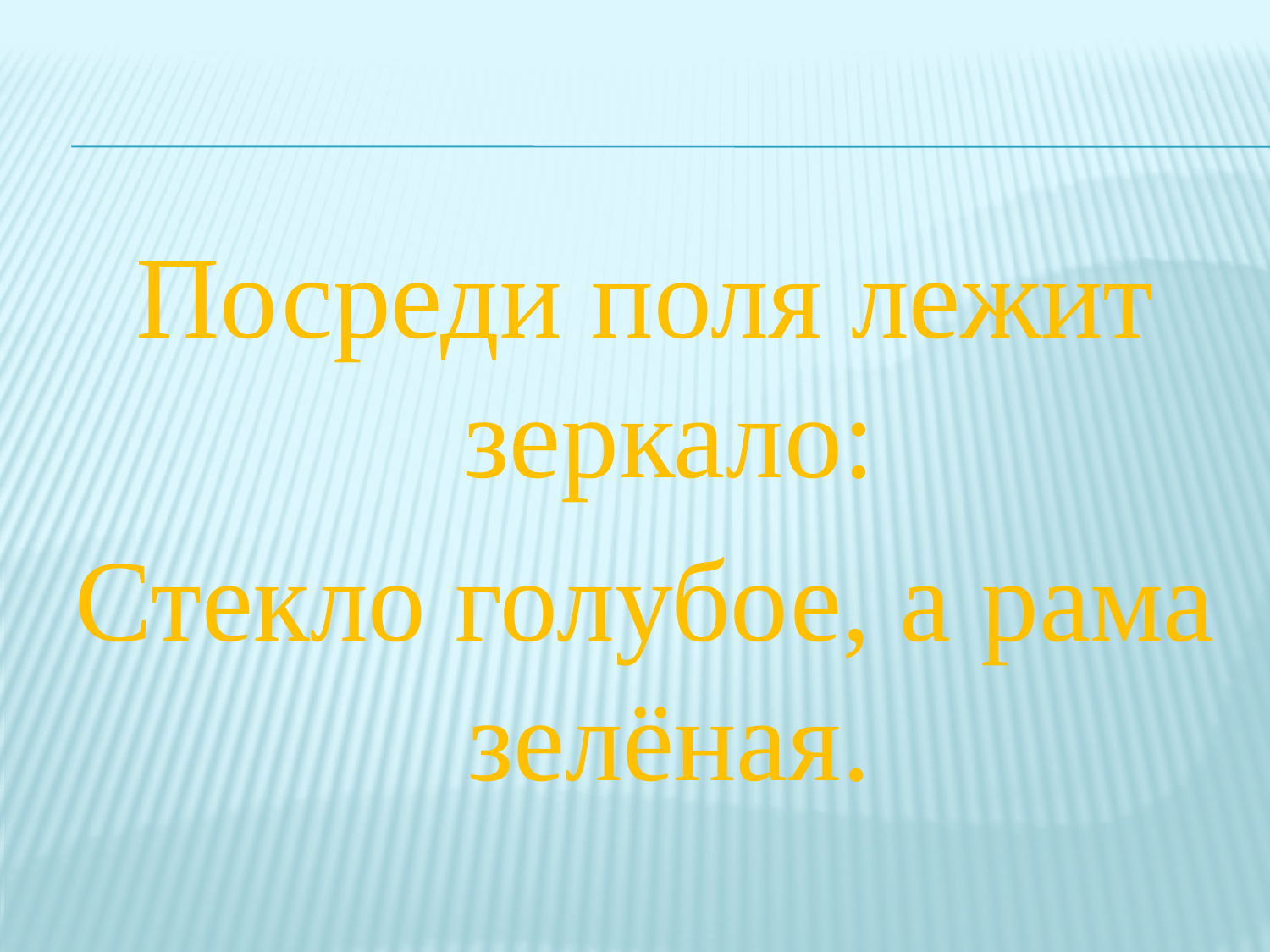

Посреди поля лежит зеркало:
Стекло голубое, а рама зелёная.